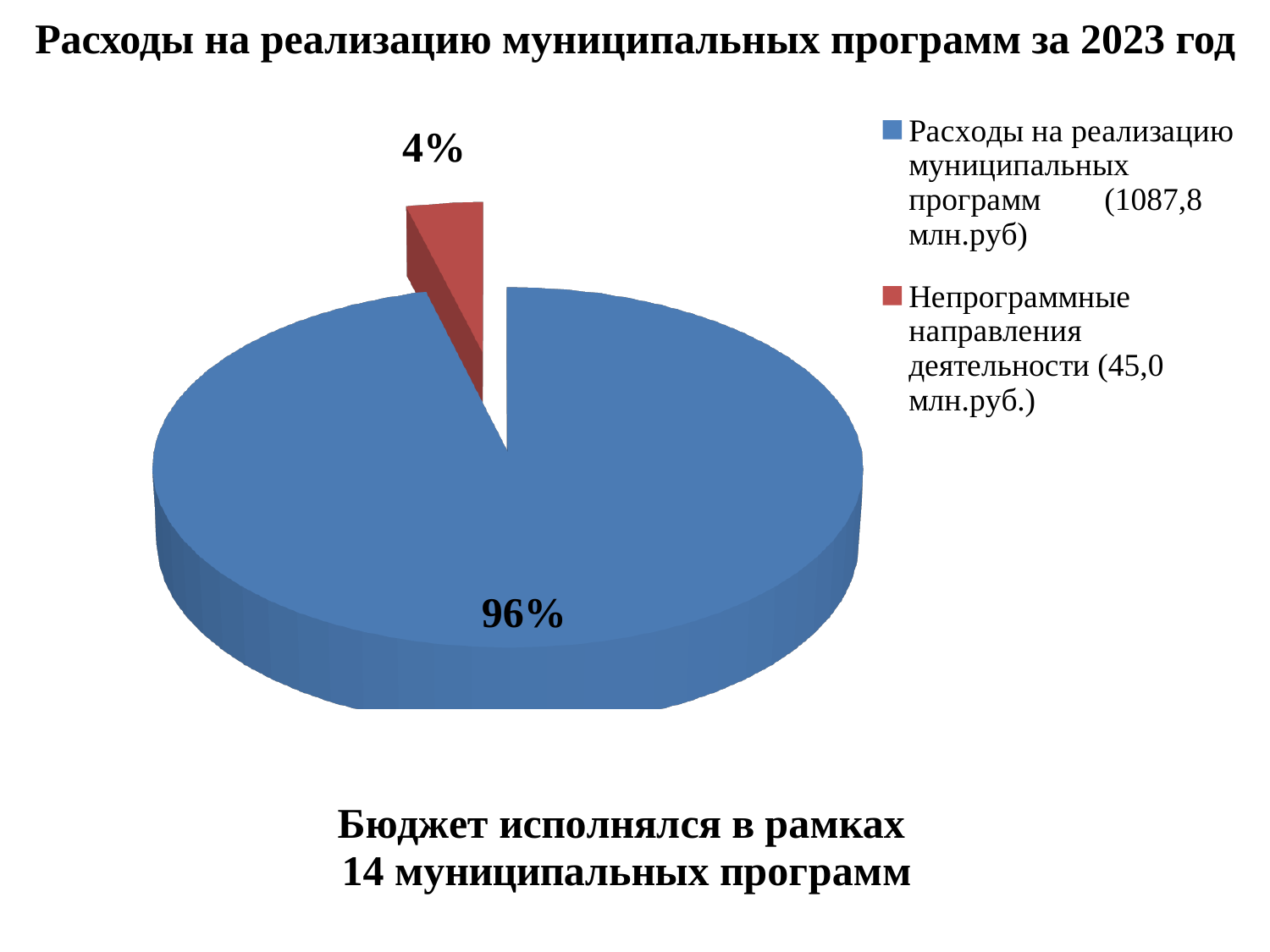

# Расходы на реализацию муниципальных программ за 2023 год

[unsupported chart]